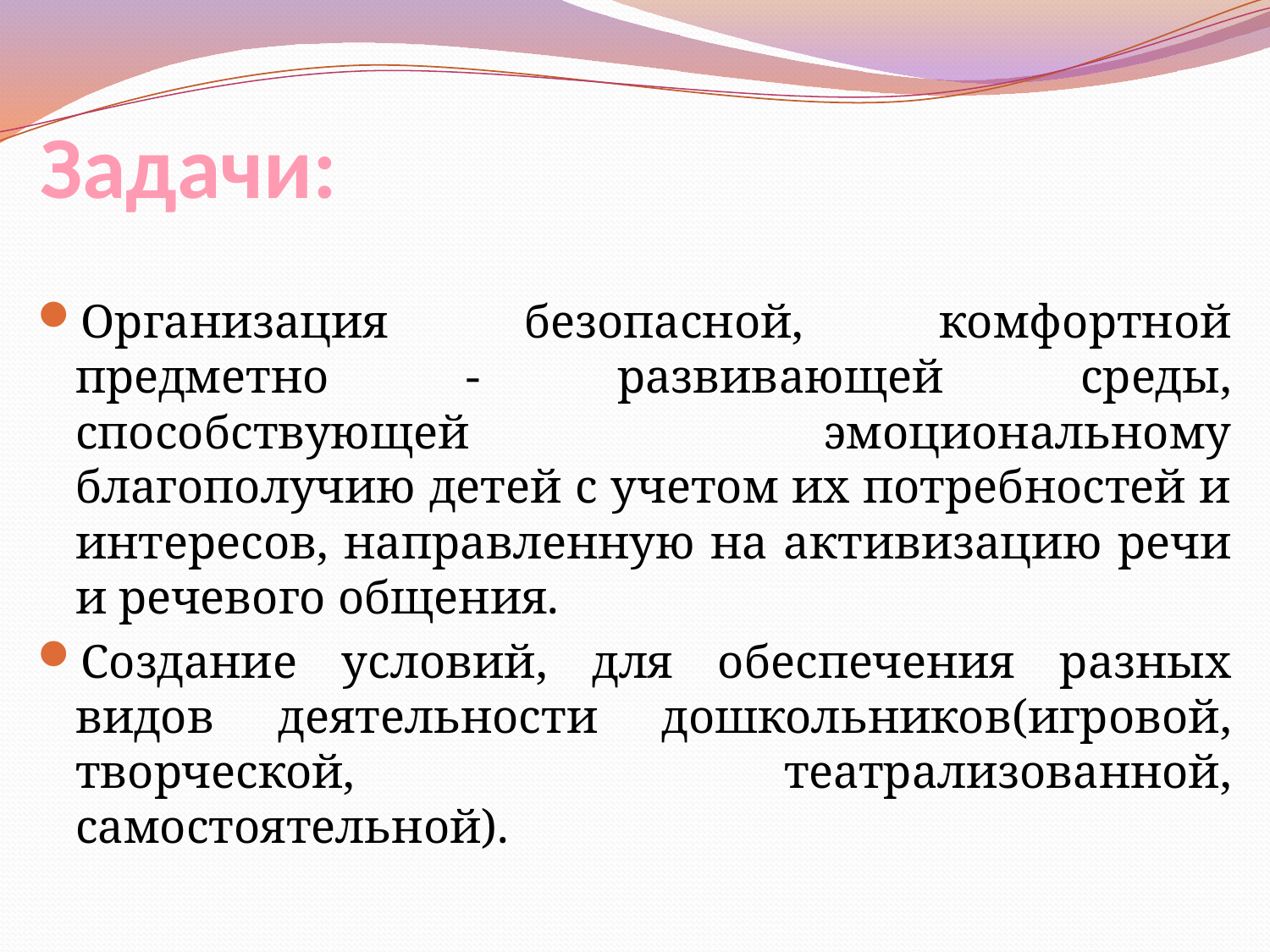

# Задачи:
Организация безопасной, комфортной предметно - развивающей среды, способствующей эмоциональному благополучию детей с учетом их потребностей и интересов, направленную на активизацию речи и речевого общения.
Создание условий, для обеспечения разных видов деятельности дошкольников(игровой, творческой, театрализованной, самостоятельной).